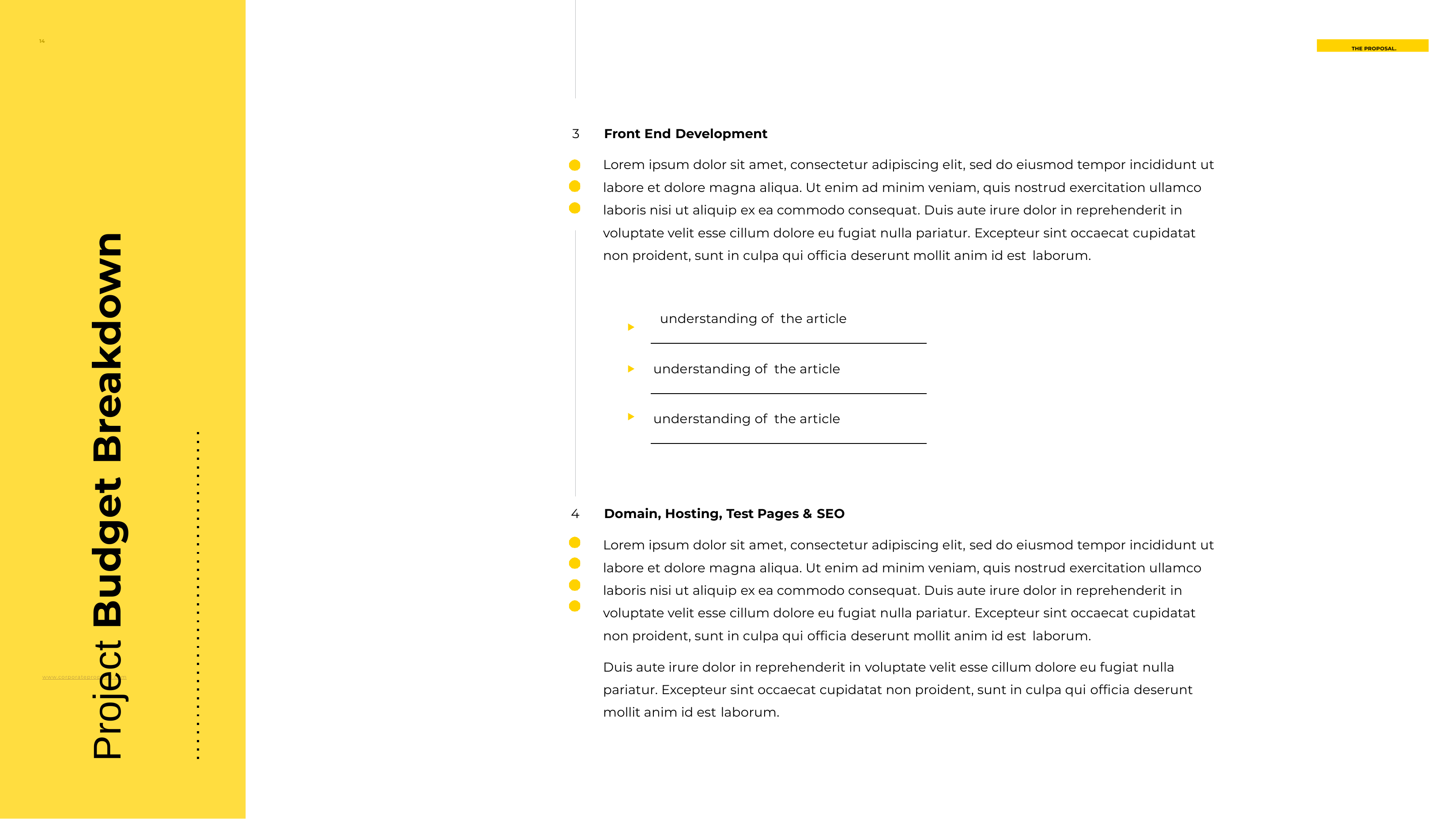

14

www.corporateproposal.com

THE PROPOSAL.
3	Front End Development
Lorem ipsum dolor sit amet, consectetur adipiscing elit, sed do eiusmod tempor incididunt ut  labore et dolore magna aliqua. Ut enim ad minim veniam, quis nostrud exercitation ullamco  laboris nisi ut aliquip ex ea commodo consequat. Duis aute irure dolor in reprehenderit in  voluptate velit esse cillum dolore eu fugiat nulla pariatur. Excepteur sint occaecat cupidatat  non proident, sunt in culpa qui officia deserunt mollit anim id est laborum.

Project Budget Breakdown

| understanding of the article |
| --- |
| understanding of the article |
| understanding of the article |

4	Domain, Hosting, Test Pages & SEO
Lorem ipsum dolor sit amet, consectetur adipiscing elit, sed do eiusmod tempor incididunt ut  labore et dolore magna aliqua. Ut enim ad minim veniam, quis nostrud exercitation ullamco  laboris nisi ut aliquip ex ea commodo consequat. Duis aute irure dolor in reprehenderit in  voluptate velit esse cillum dolore eu fugiat nulla pariatur. Excepteur sint occaecat cupidatat  non proident, sunt in culpa qui officia deserunt mollit anim id est laborum.
Duis aute irure dolor in reprehenderit in voluptate velit esse cillum dolore eu fugiat nulla  pariatur. Excepteur sint occaecat cupidatat non proident, sunt in culpa qui officia deserunt  mollit anim id est laborum.